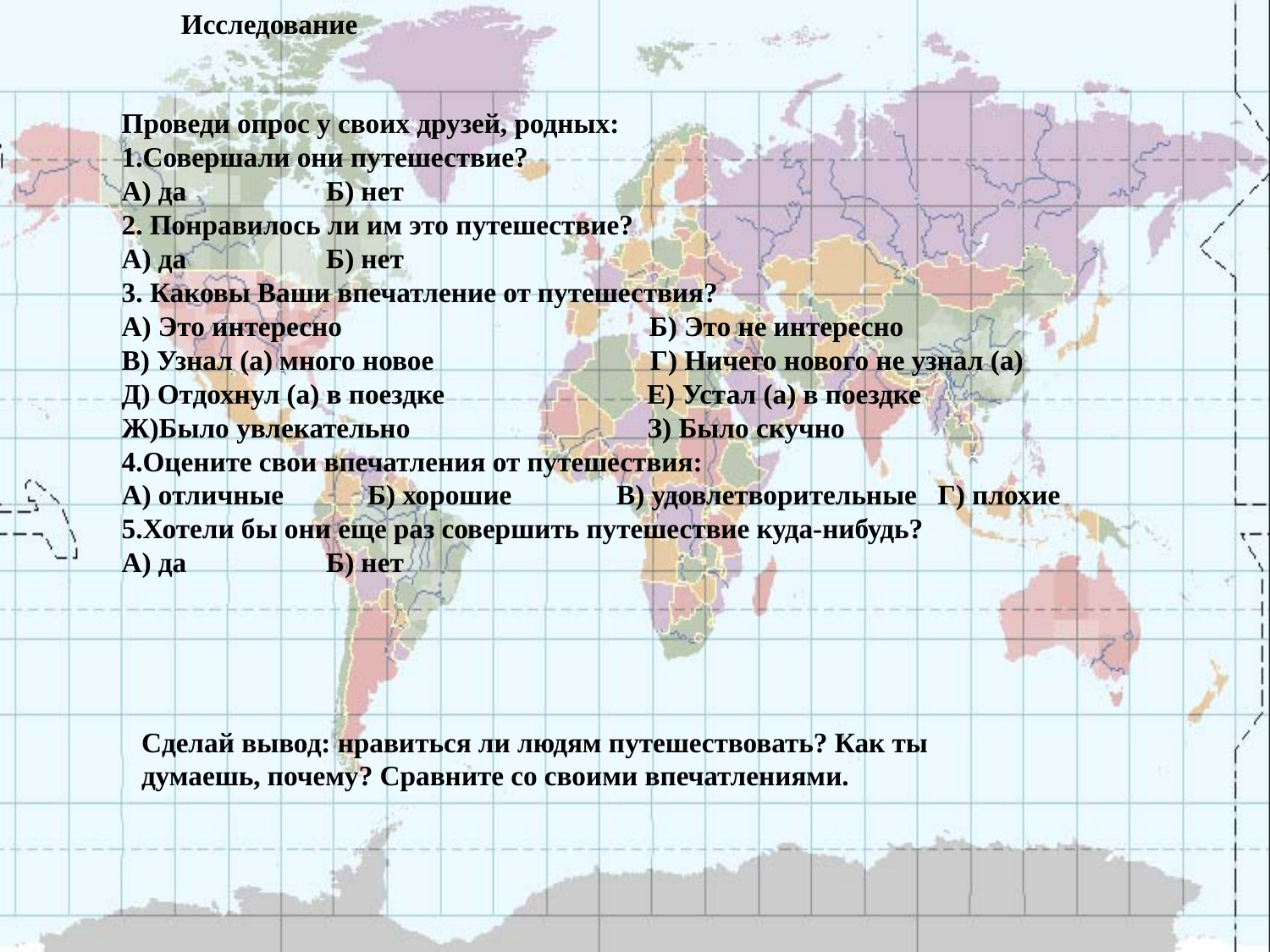

Исследование
Проведи опрос у своих друзей, родных:
1.Совершали они путешествие?
А) да                    Б) нет
2. Понравилось ли им это путешествие?
А) да                    Б) нет
3. Каковы Ваши впечатление от путешествия?
А) Это интересно                                            Б) Это не интересно
В) Узнал (а) много новое                               Г) Ничего нового не узнал (а)
Д) Отдохнул (а) в поездке                             Е) Устал (а) в поездке
Ж)Было увлекательно                                  З) Было скучно
4.Оцените свои впечатления от путешествия:
А) отличные            Б) хорошие               В) удовлетворительные   Г) плохие
5.Хотели бы они еще раз совершить путешествие куда-нибудь?
А) да                    Б) нет

Сделай вывод: нравиться ли людям путешествовать? Как ты думаешь, почему? Сравните со своими впечатлениями.